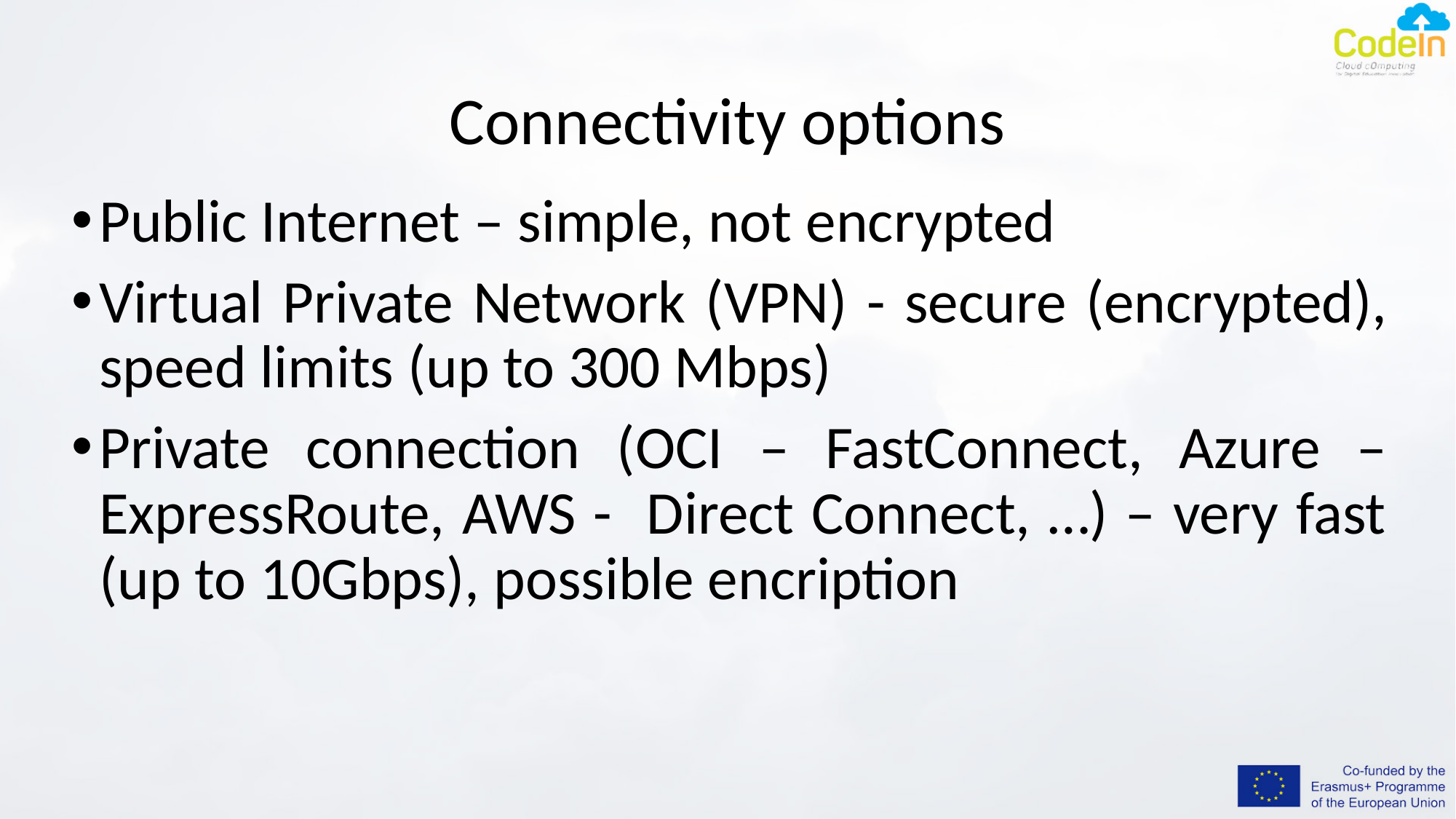

# Connectivity options
Public Internet – simple, not encrypted
Virtual Private Network (VPN) - secure (encrypted), speed limits (up to 300 Mbps)
Private connection (OCI – FastConnect, Azure – ExpressRoute, AWS -  Direct Connect, …) – very fast (up to 10Gbps), possible encription